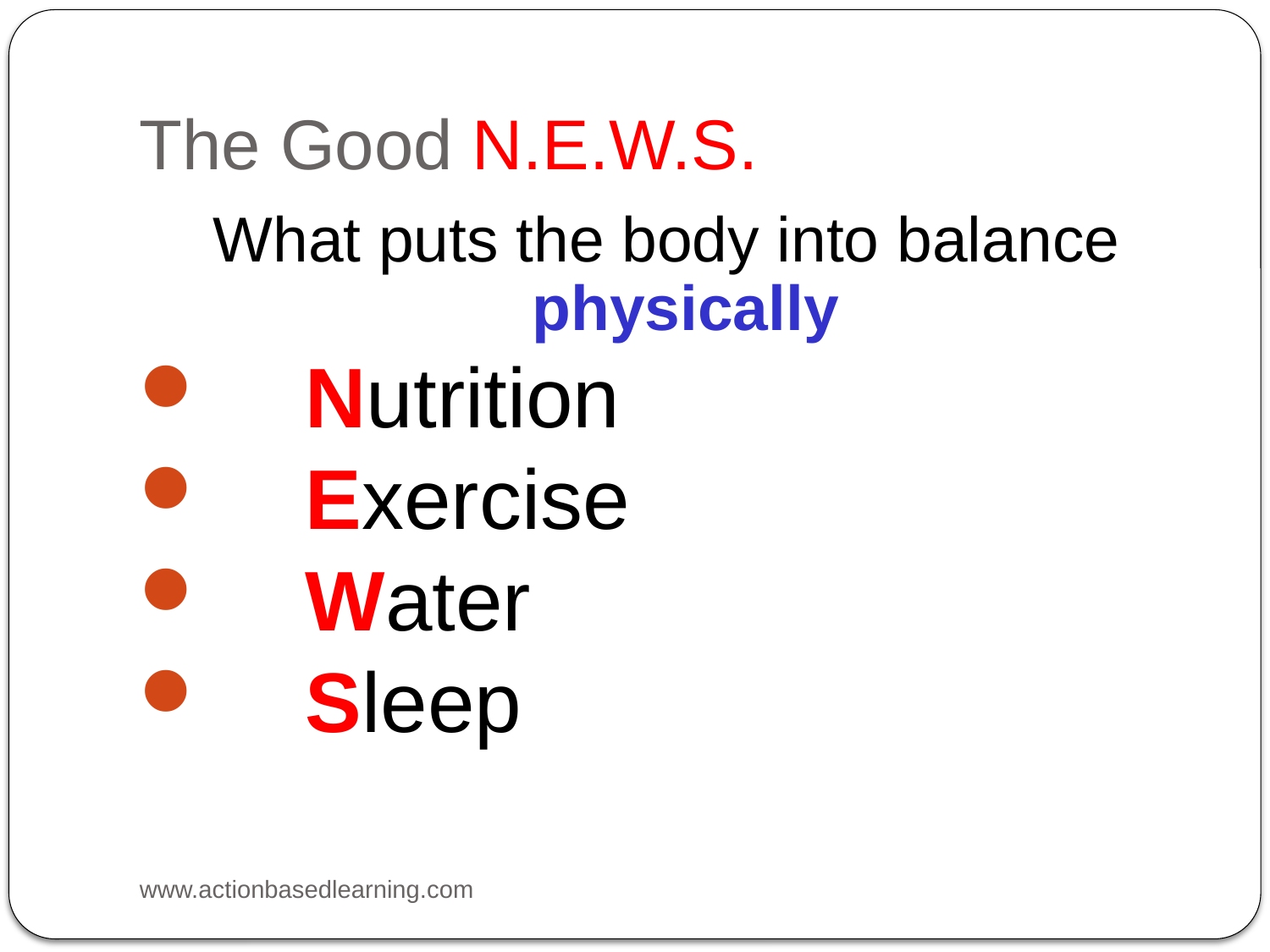

# The Good N.E.W.S.
What puts the body into balance physically
    Nutrition
    Exercise
    Water
    Sleep
www.actionbasedlearning.com